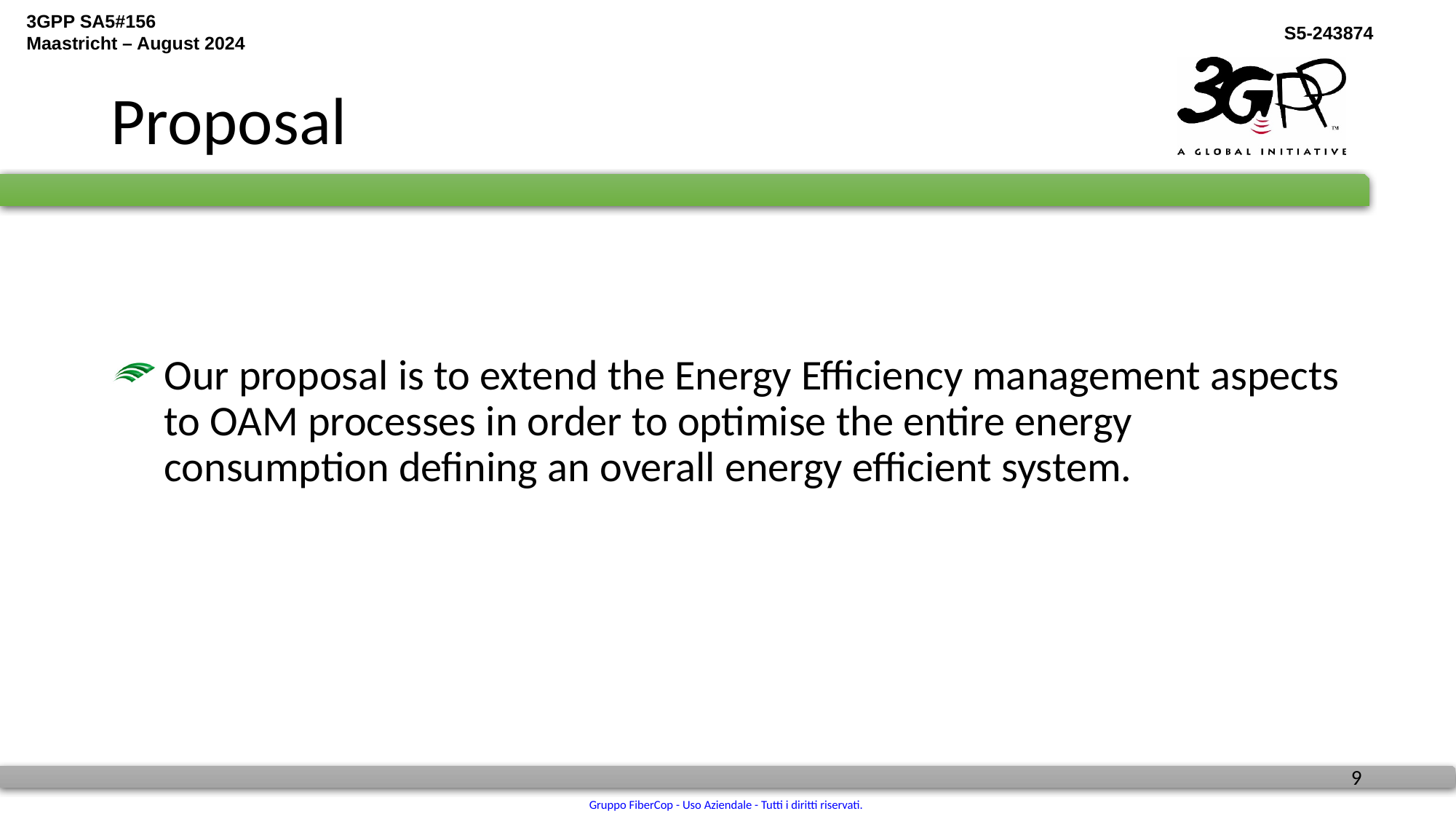

# Proposal

Our proposal is to extend the Energy Efficiency management aspects to OAM processes in order to optimise the entire energy consumption defining an overall energy efficient system.